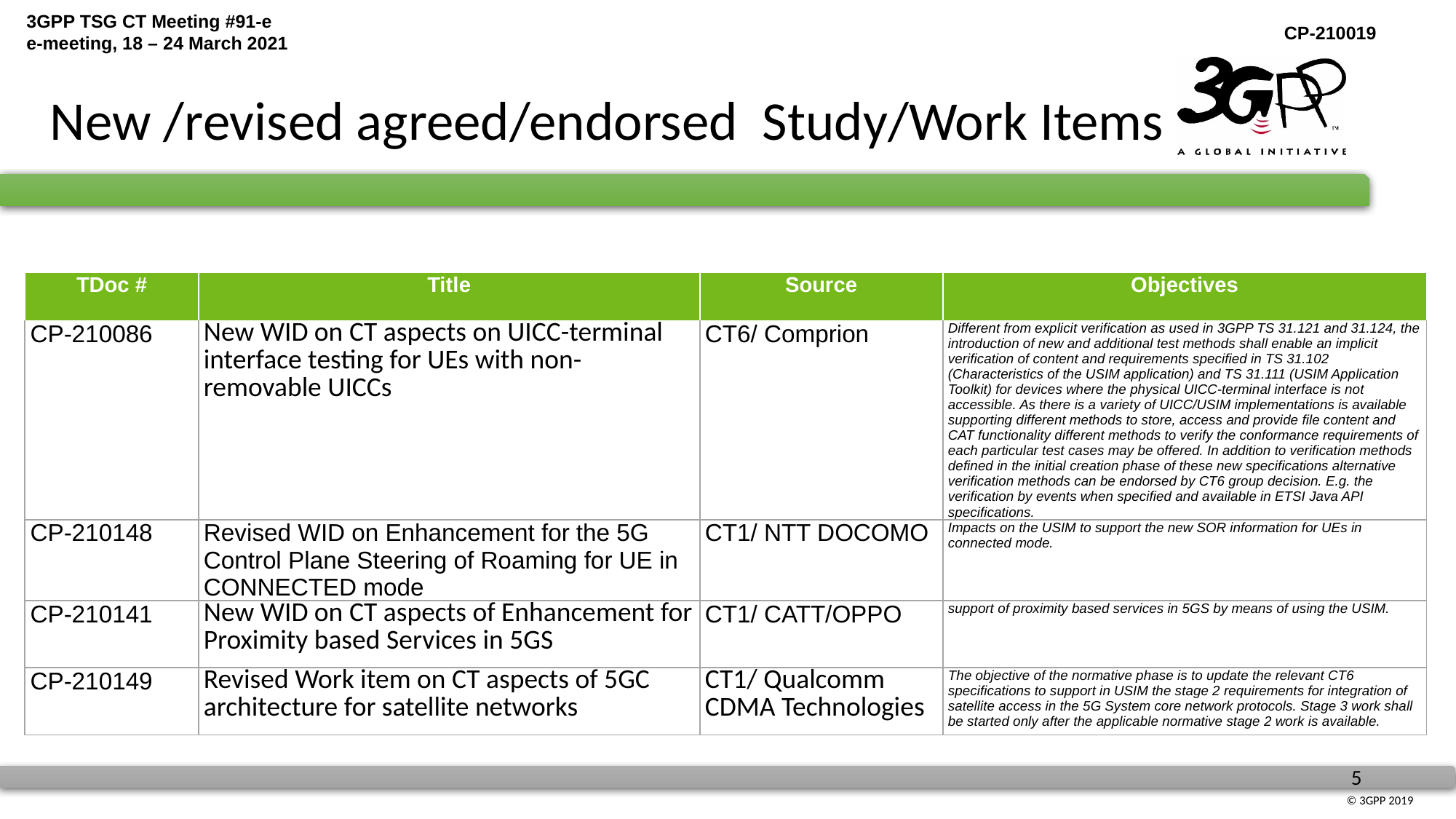

# New /revised agreed/endorsed  Study/Work Items
| TDoc # | Title | Source | Objectives |
| --- | --- | --- | --- |
| CP-210086 | New WID on CT aspects on UICC-terminal interface testing for UEs with non-removable UICCs | CT6/ Comprion | Different from explicit verification as used in 3GPP TS 31.121 and 31.124, the introduction of new and additional test methods shall enable an implicit verification of content and requirements specified in TS 31.102 (Characteristics of the USIM application) and TS 31.111 (USIM Application Toolkit) for devices where the physical UICC-terminal interface is not accessible. As there is a variety of UICC/USIM implementations is available supporting different methods to store, access and provide file content and CAT functionality different methods to verify the conformance requirements of each particular test cases may be offered. In addition to verification methods defined in the initial creation phase of these new specifications alternative verification methods can be endorsed by CT6 group decision. E.g. the verification by events when specified and available in ETSI Java API specifications. |
| CP-210148 | Revised WID on Enhancement for the 5G Control Plane Steering of Roaming for UE in CONNECTED mode | CT1/ NTT DOCOMO | Impacts on the USIM to support the new SOR information for UEs in connected mode. |
| CP-210141 | New WID on CT aspects of Enhancement for Proximity based Services in 5GS | CT1/ CATT/OPPO | support of proximity based services in 5GS by means of using the USIM. |
| CP-210149 | Revised Work item on CT aspects of 5GC architecture for satellite networks | CT1/ Qualcomm CDMA Technologies | The objective of the normative phase is to update the relevant CT6 specifications to support in USIM the stage 2 requirements for integration of satellite access in the 5G System core network protocols. Stage 3 work shall be started only after the applicable normative stage 2 work is available. |